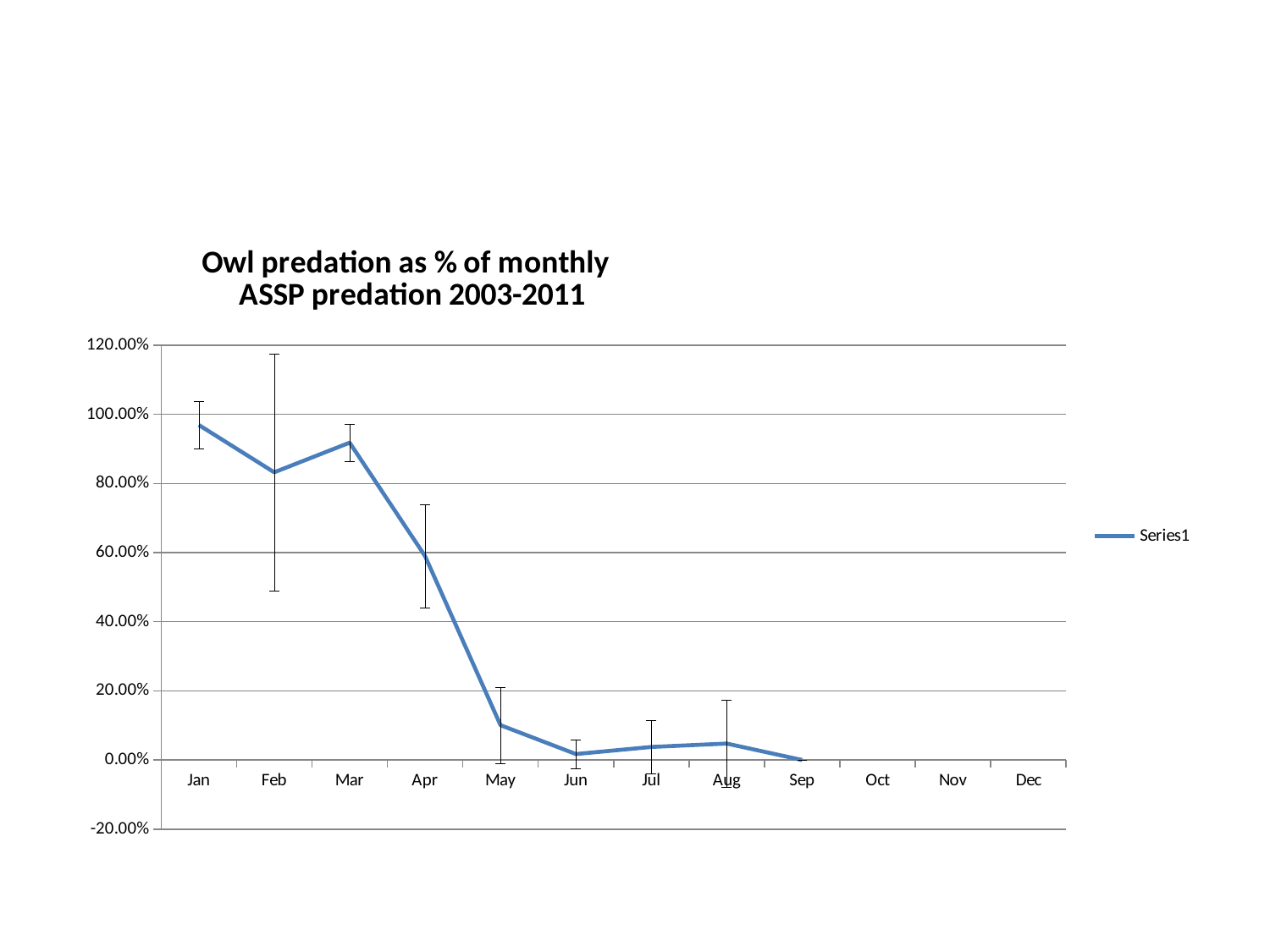

#

### Chart: Owl predation as % of monthly
ASSP predation 2003-2011

| Category |  |
|---|---|
| Jan | 0.9692307692307691 |
| Feb | 0.8323200992555831 |
| Mar | 0.9181033249786723 |
| Apr | 0.589945279730226 |
| May | 0.10070641345779506 |
| Jun | 0.017255892255892257 |
| Jul | 0.037654320987654324 |
| Aug | 0.047619047619047616 |
| Sep | 0.0 |
| Oct | None |
| Nov | None |
| Dec | None |